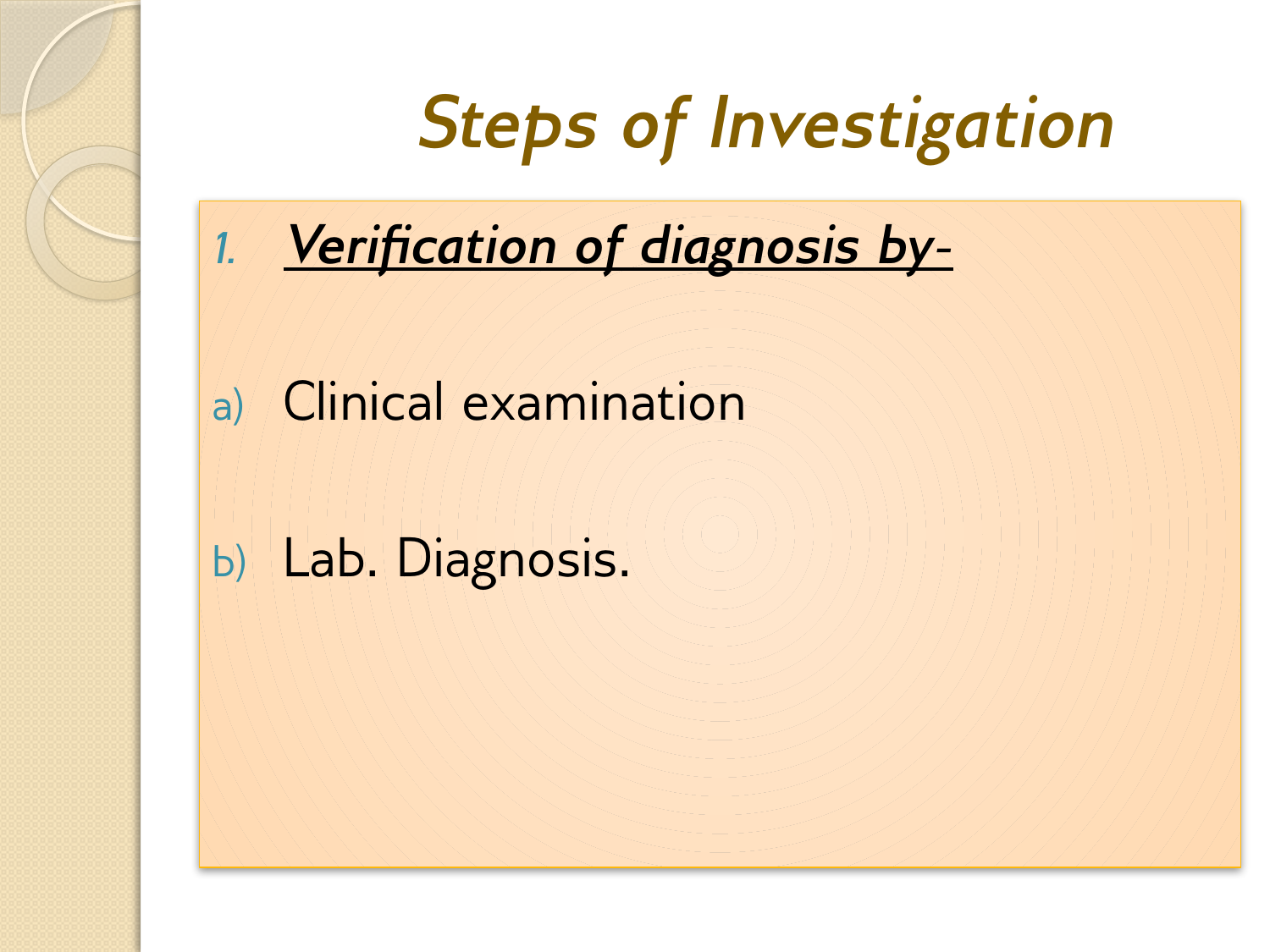

# Steps of Investigation
Verification of diagnosis by-

Clinical examination

Lab. Diagnosis.